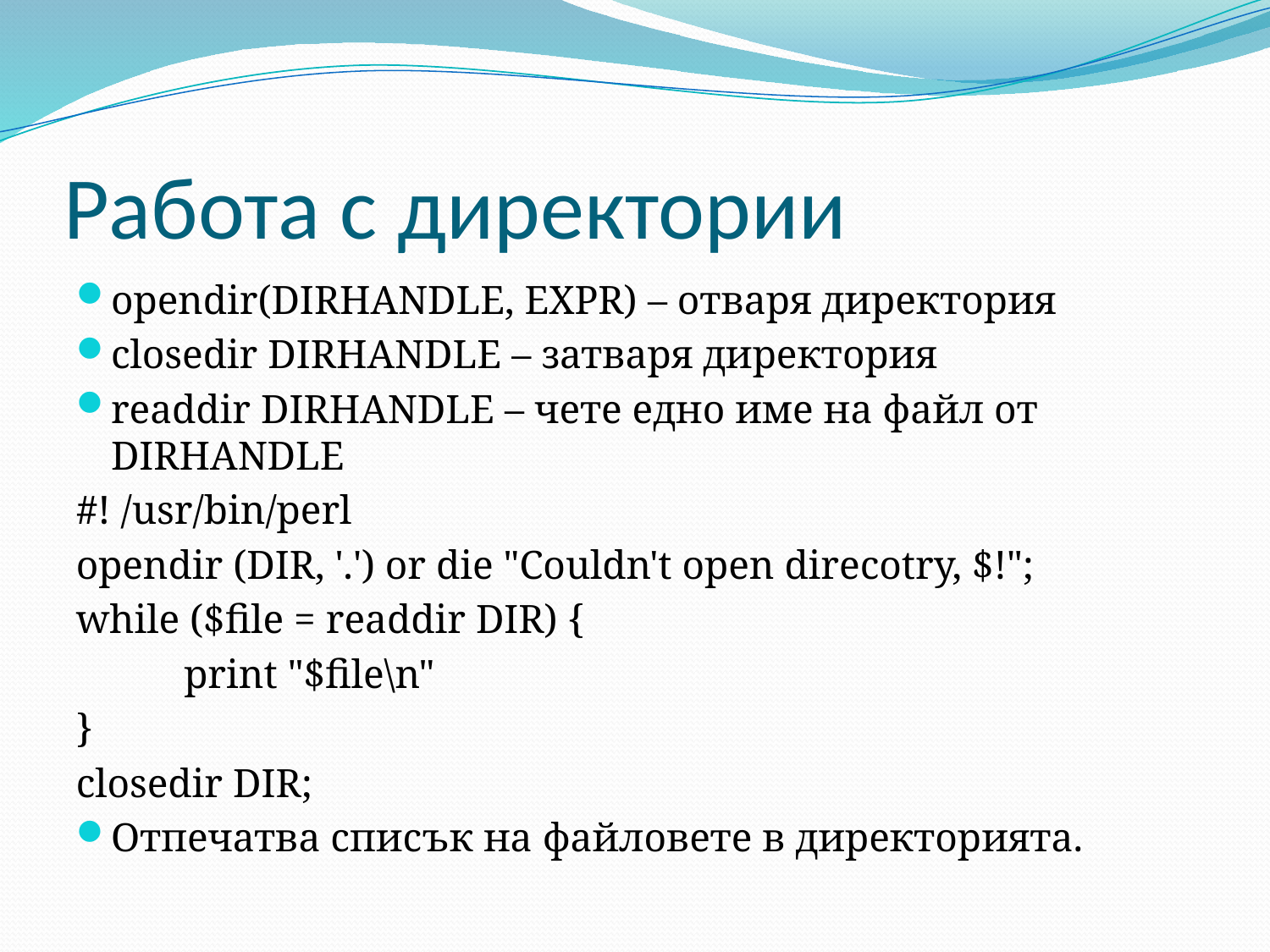

# Работа с директории
opendir(DIRHANDLE, EXPR) – отваря директория
closedir DIRHANDLE – затваря директория
readdir DIRHANDLE – чете едно име на файл от DIRHANDLE
#! /usr/bin/perl
opendir (DIR, '.') or die "Couldn't open direcotry, $!";
while ($file = readdir DIR) {
	print "$file\n"
}
closedir DIR;
Отпечатва списък на файловете в директорията.